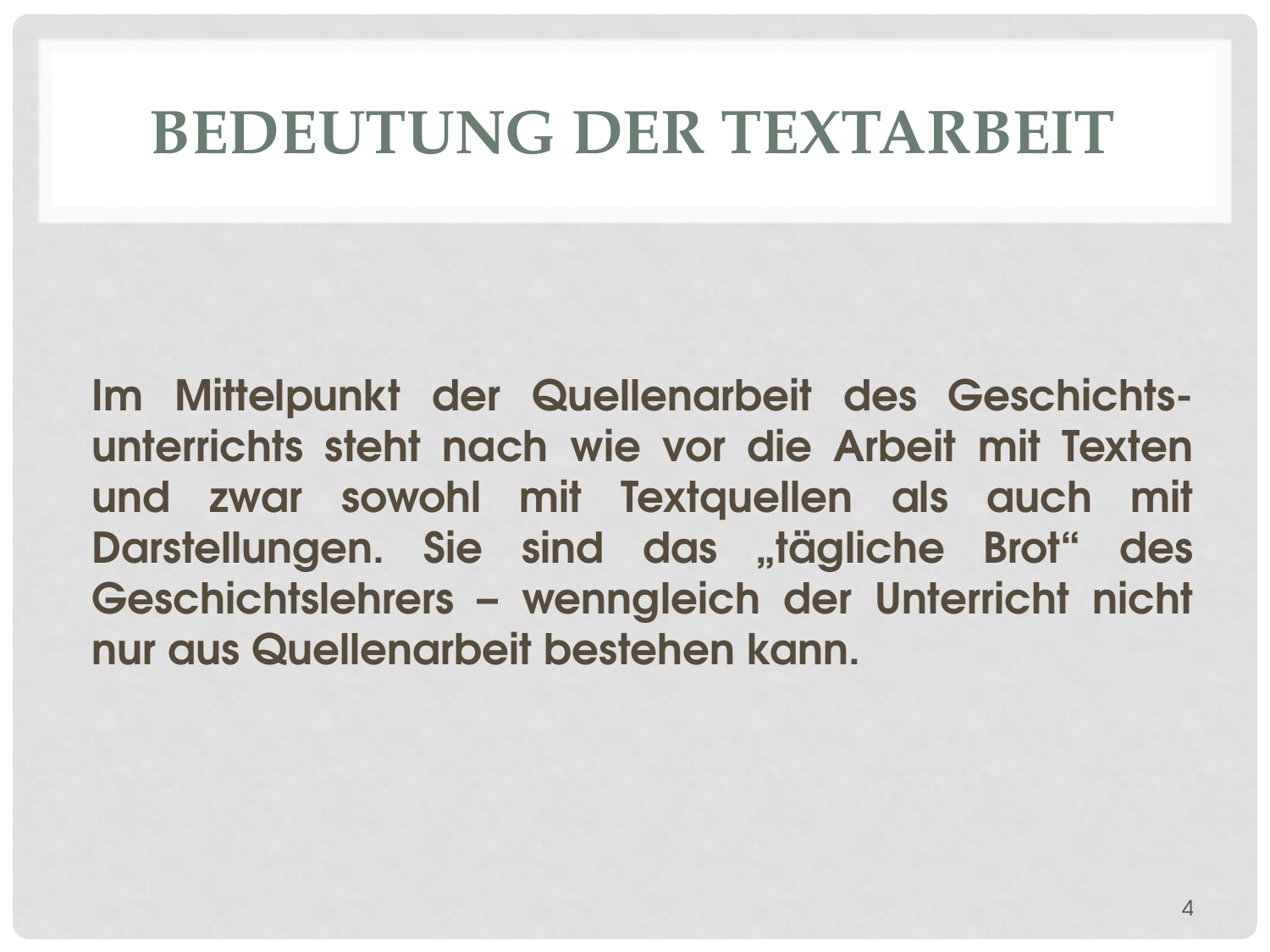

# Bedeutung der textarbeit

Im Mittelpunkt der Quellenarbeit des Geschichts-unterrichts steht nach wie vor die Arbeit mit Texten und zwar sowohl mit Textquellen als auch mit Darstellungen. Sie sind das „tägliche Brot“ des Geschichtslehrers – wenngleich der Unterricht nicht nur aus Quellenarbeit bestehen kann.
4